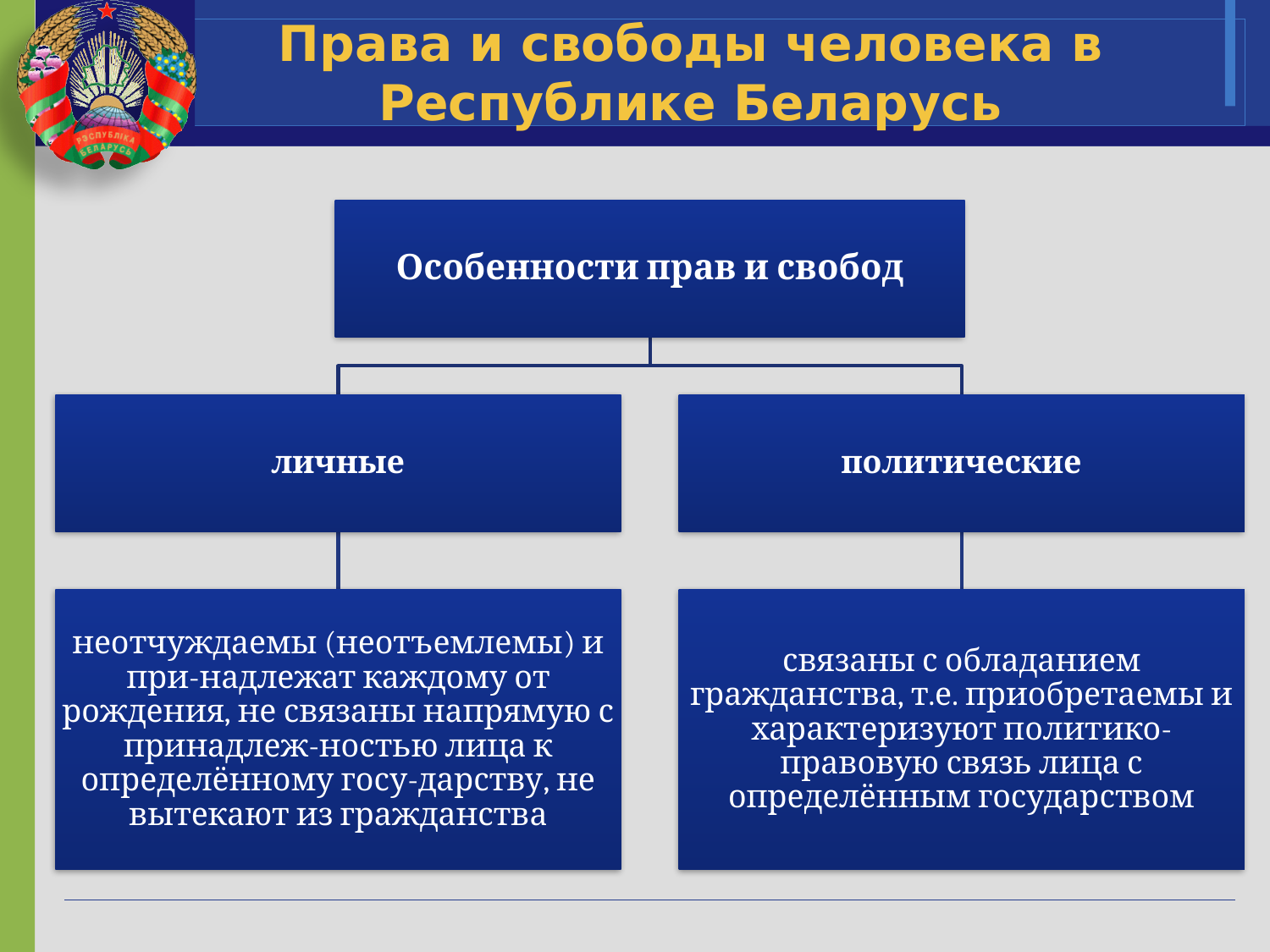

# Права и свободы человека в Республике Беларусь
Особенности прав и свобод
личные
неотчуждаемы (неотъемлемы) и при-надлежат каждому от рождения, не связаны напрямую с принадлеж-ностью лица к определённому госу-дарству, не вытекают из гражданства
политические
связаны с обладанием гражданства, т.е. приобретаемы и характеризуют политико-правовую связь лица с определённым государством